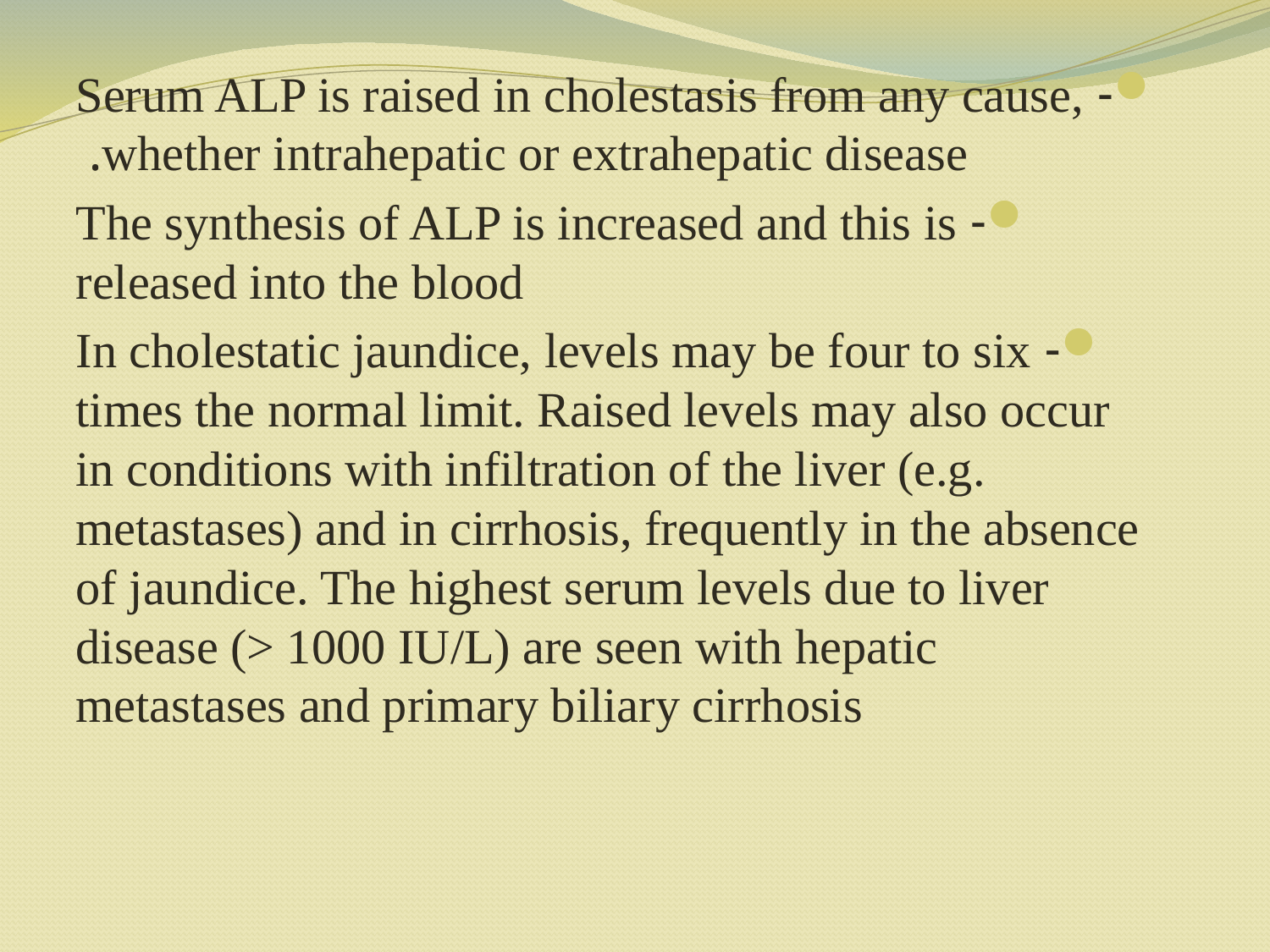

- Serum ALP is raised in cholestasis from any cause, whether intrahepatic or extrahepatic disease.
- The synthesis of ALP is increased and this is released into the blood
- In cholestatic jaundice, levels may be four to six times the normal limit. Raised levels may also occur in conditions with infiltration of the liver (e.g. metastases) and in cirrhosis, frequently in the absence of jaundice. The highest serum levels due to liver disease (> 1000 IU/L) are seen with hepatic metastases and primary biliary cirrhosis